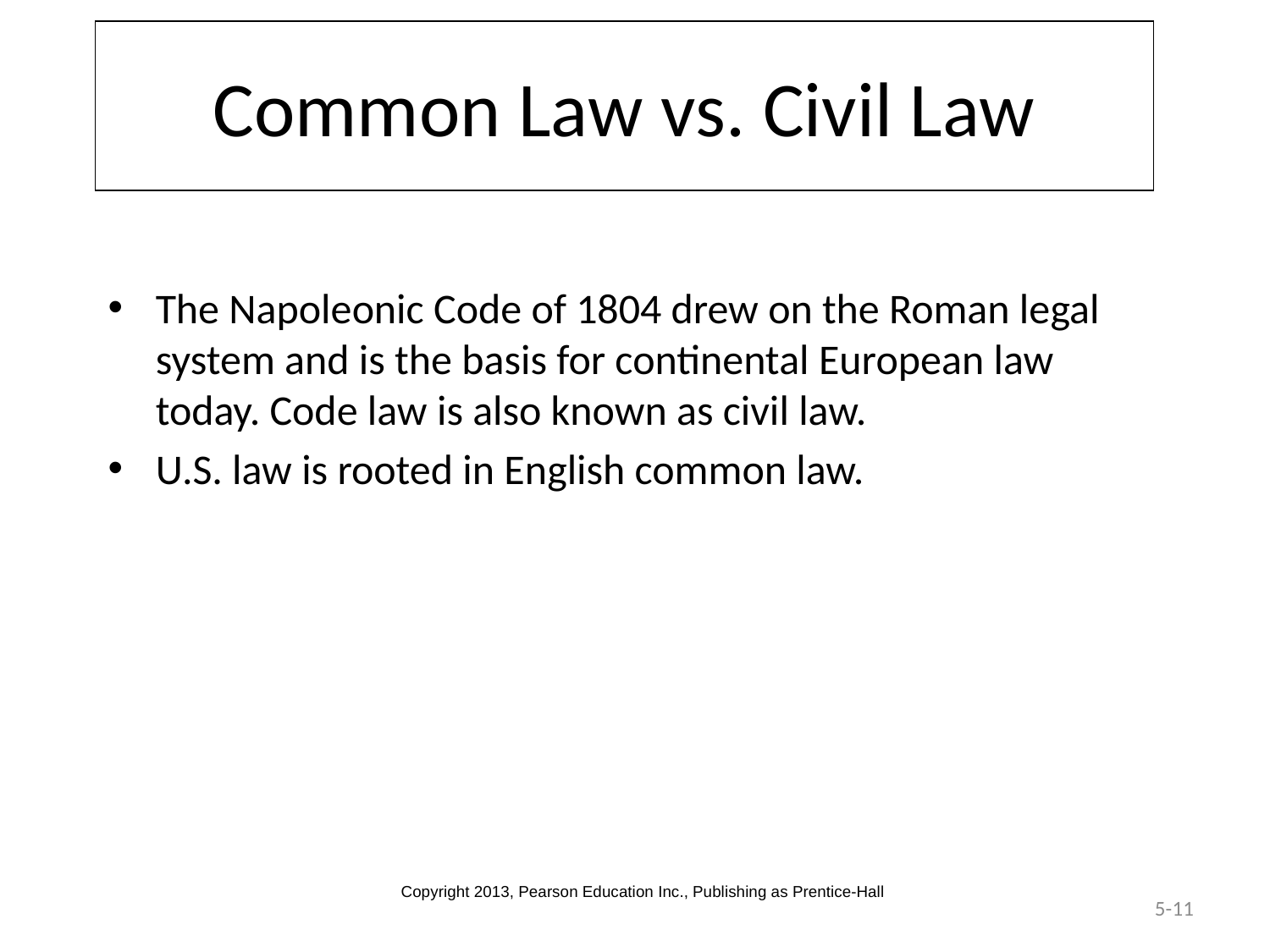

# Common Law vs. Civil Law
The Napoleonic Code of 1804 drew on the Roman legal system and is the basis for continental European law today. Code law is also known as civil law.
U.S. law is rooted in English common law.
Copyright 2013, Pearson Education Inc., Publishing as Prentice-Hall

5-11